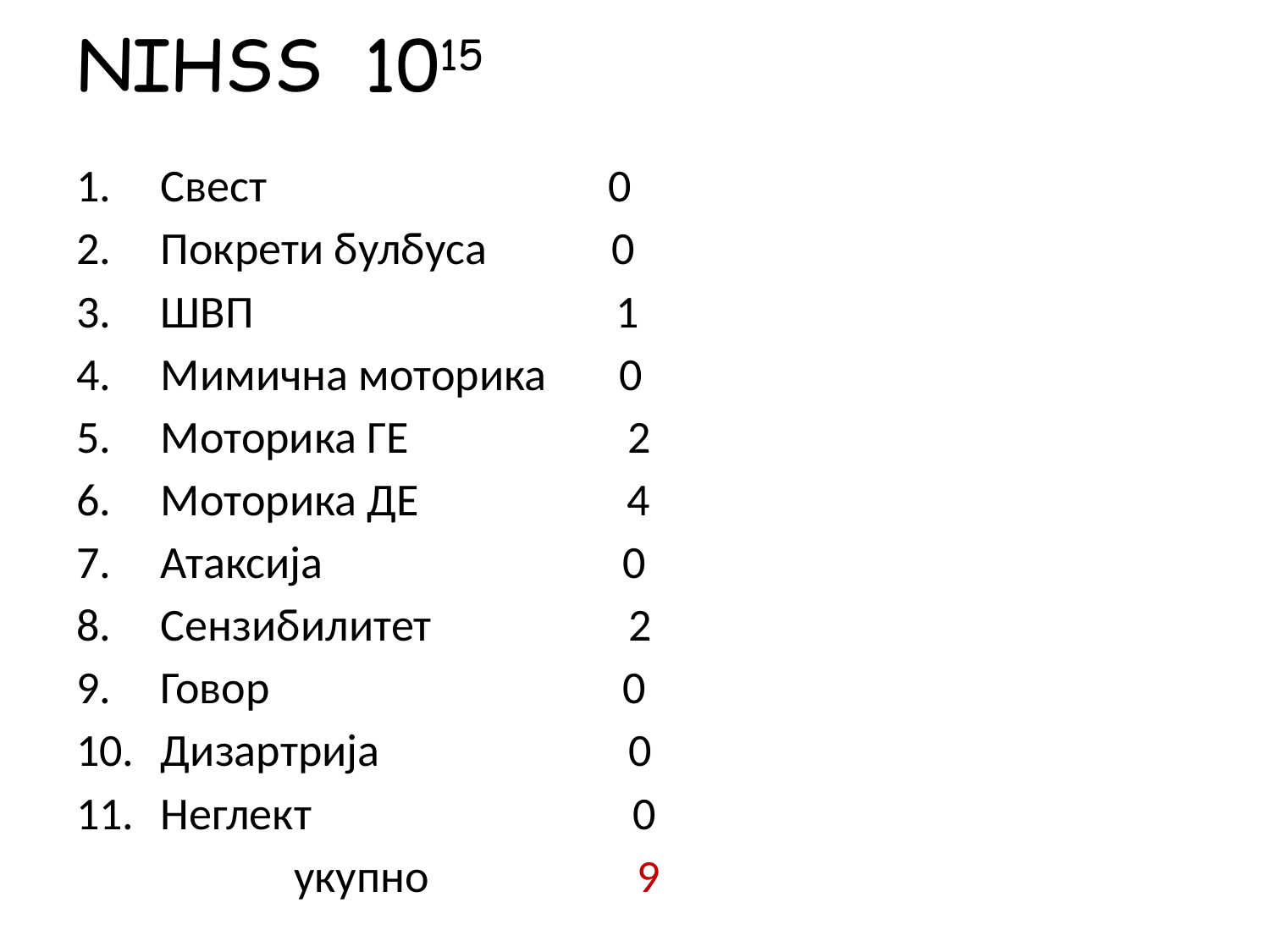

# NIHSS  1015
Свест                                 0
Покрети булбуса            0
ШВП                                   1
Мимична моторика       0
Моторика ГЕ                     2
Mоторика ДЕ                    4
Атаксија                             0
Сензибилитет                   2
Говор                                  0
Дизартрија                        0
Неглект                               0
                     укупно                    9